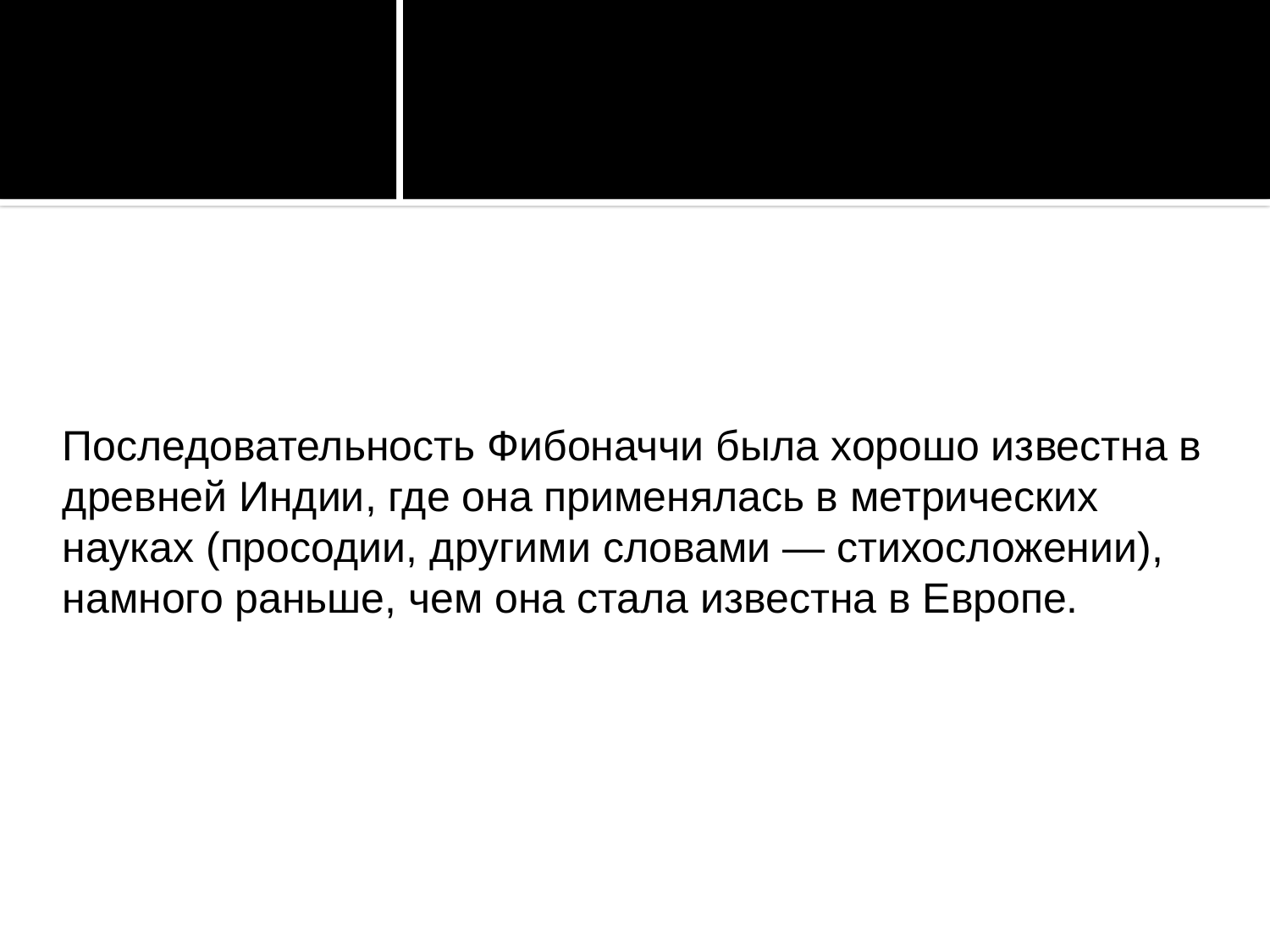

#

Последовательность Фибоначчи была хорошо известна в древней Индии, где она применялась в метрических науках (просодии, другими словами — стихосложении), намного раньше, чем она стала известна в Европе.